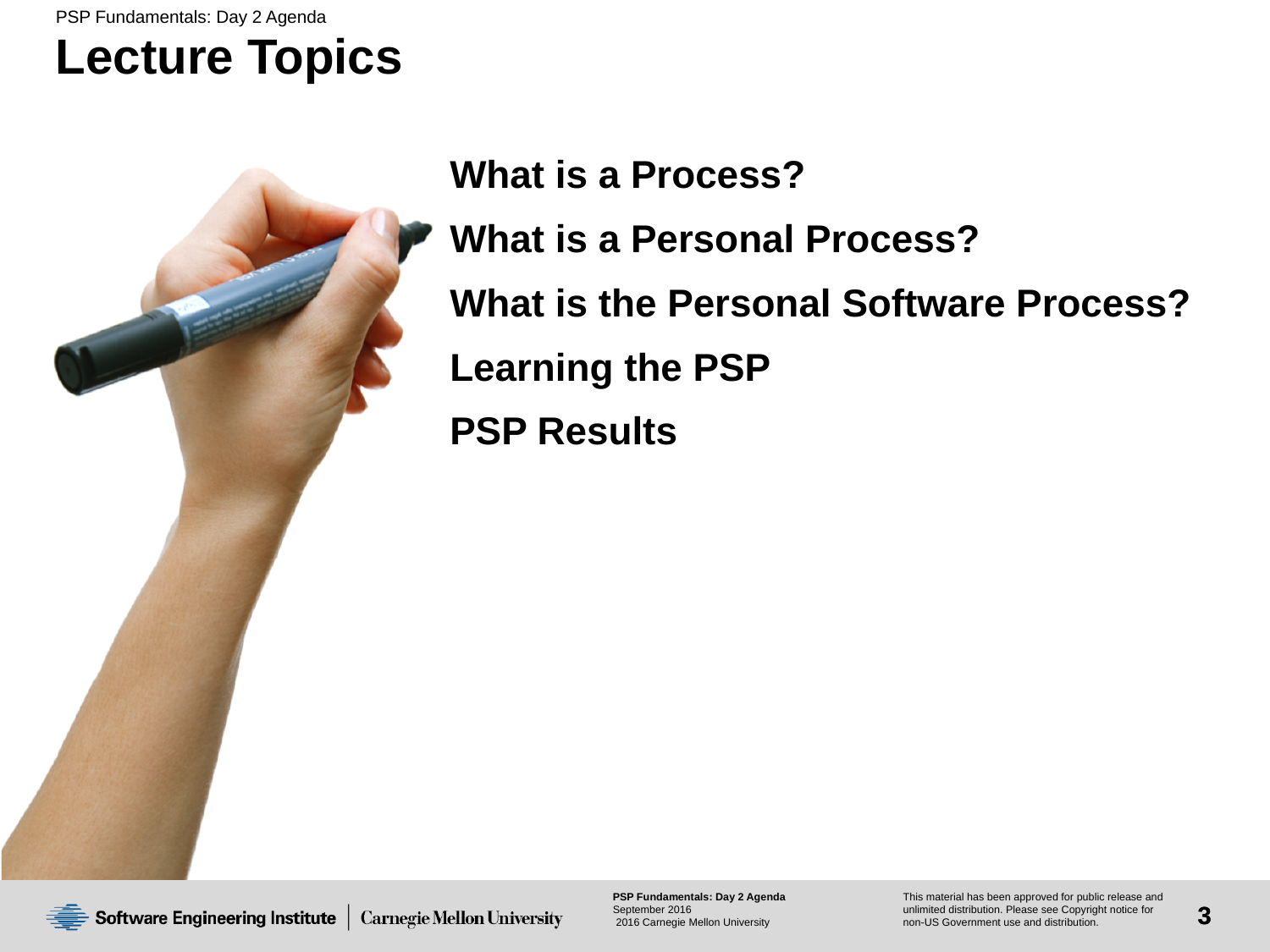

# Lecture Topics
What is a Process?
What is a Personal Process?
What is the Personal Software Process?
Learning the PSP
PSP Results